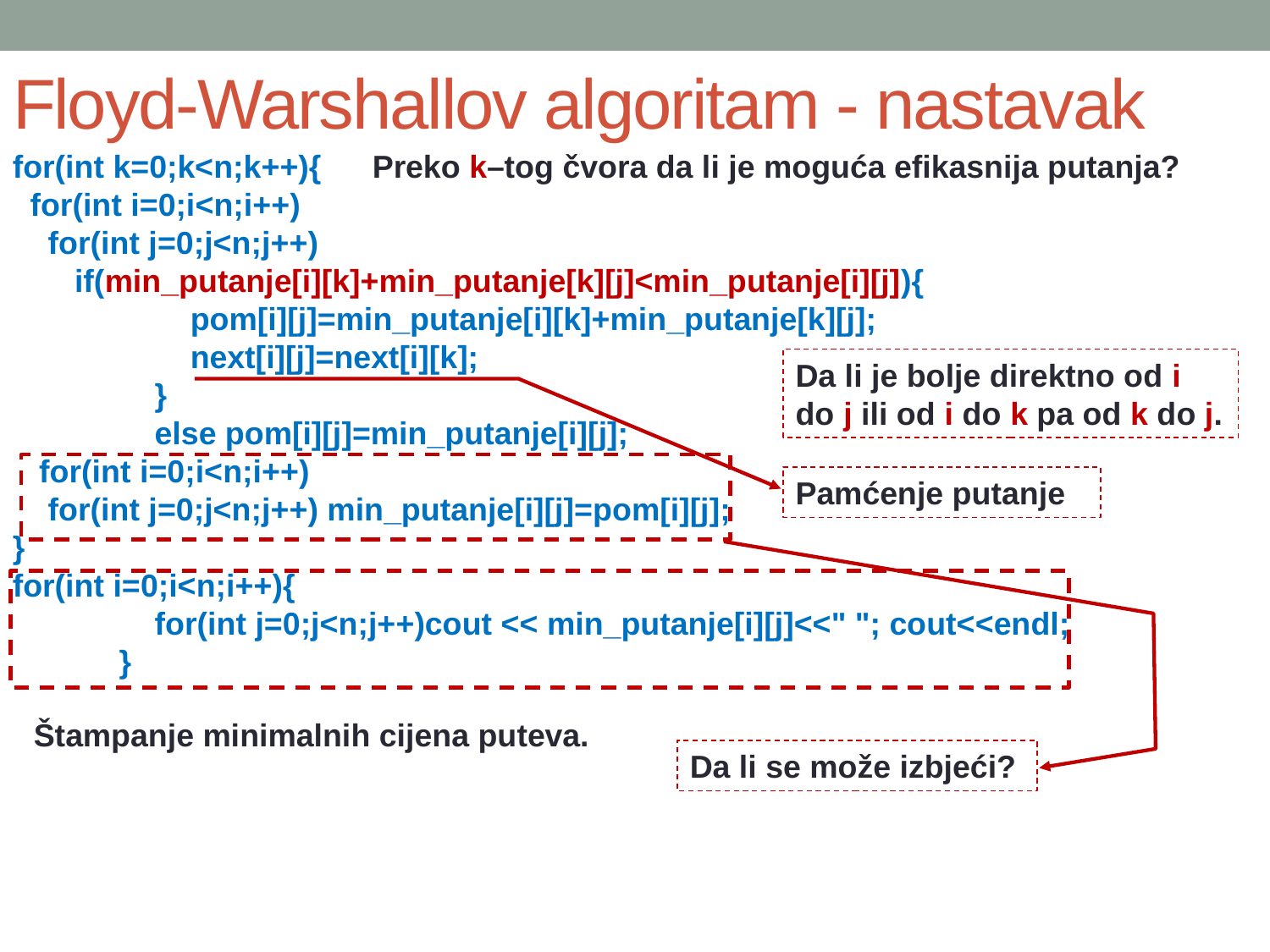

# Floyd-Warshallov algoritam - nastavak
for(int k=0;k<n;k++){
  for(int i=0;i<n;i++)
    for(int j=0;j<n;j++)
       if(min_putanje[i][k]+min_putanje[k][j]<min_putanje[i][j]){
                    pom[i][j]=min_putanje[i][k]+min_putanje[k][j];
                    next[i][j]=next[i][k];
                }
                else pom[i][j]=min_putanje[i][j];
   for(int i=0;i<n;i++)
    for(int j=0;j<n;j++) min_putanje[i][j]=pom[i][j];
}
for(int i=0;i<n;i++){
                for(int j=0;j<n;j++)cout << min_putanje[i][j]<<" "; cout<<endl;
            }

Preko k–tog čvora da li je moguća efikasnija putanja?
Da li je bolje direktno od i do j ili od i do k pa od k do j.

Pamćenje putanje

Štampanje minimalnih cijena puteva.
Da li se može izbjeći?